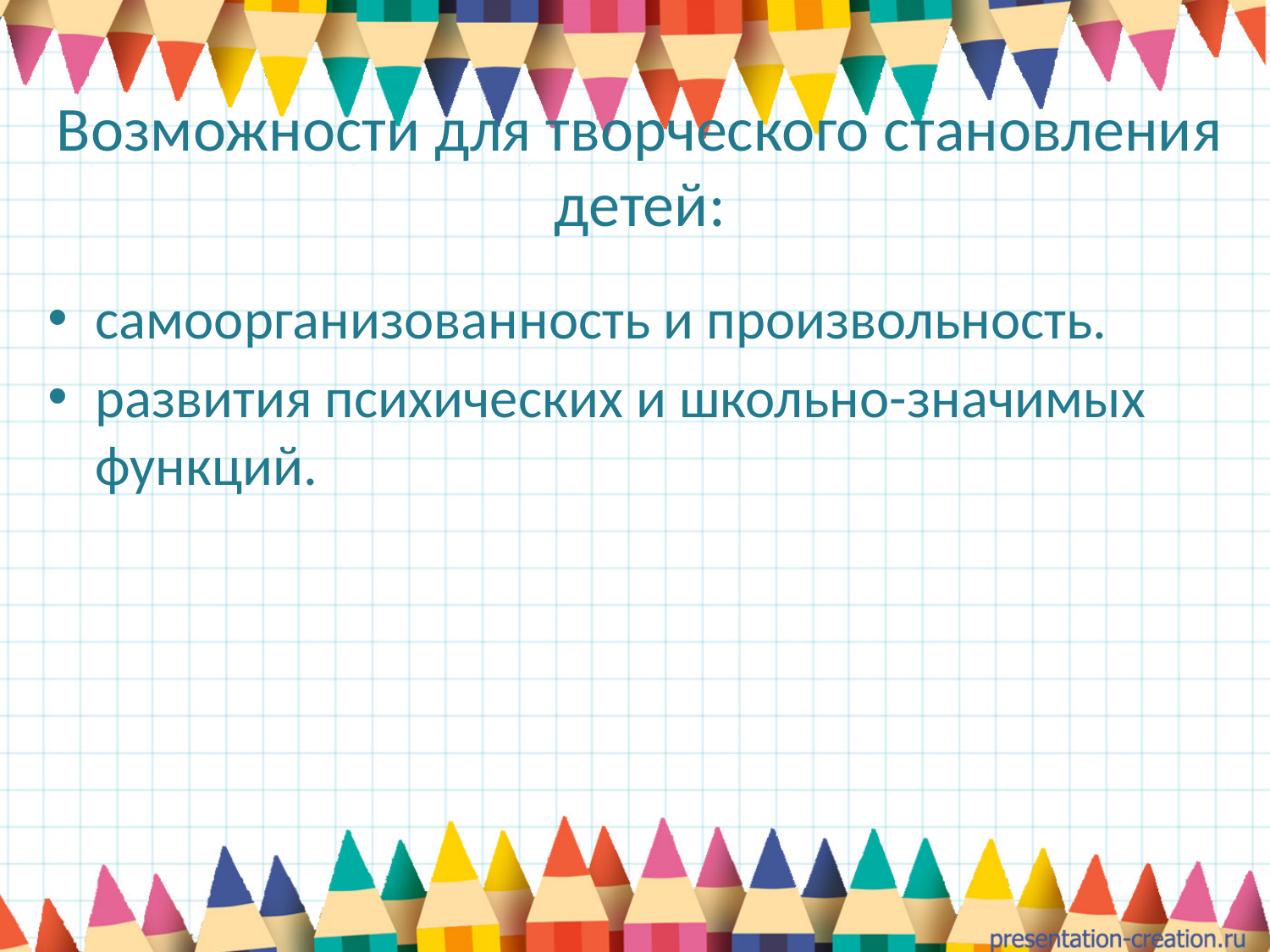

# Возможности для творческого становления детей:
самоорганизованность и произвольность.
развития психических и школьно-значимых функций.